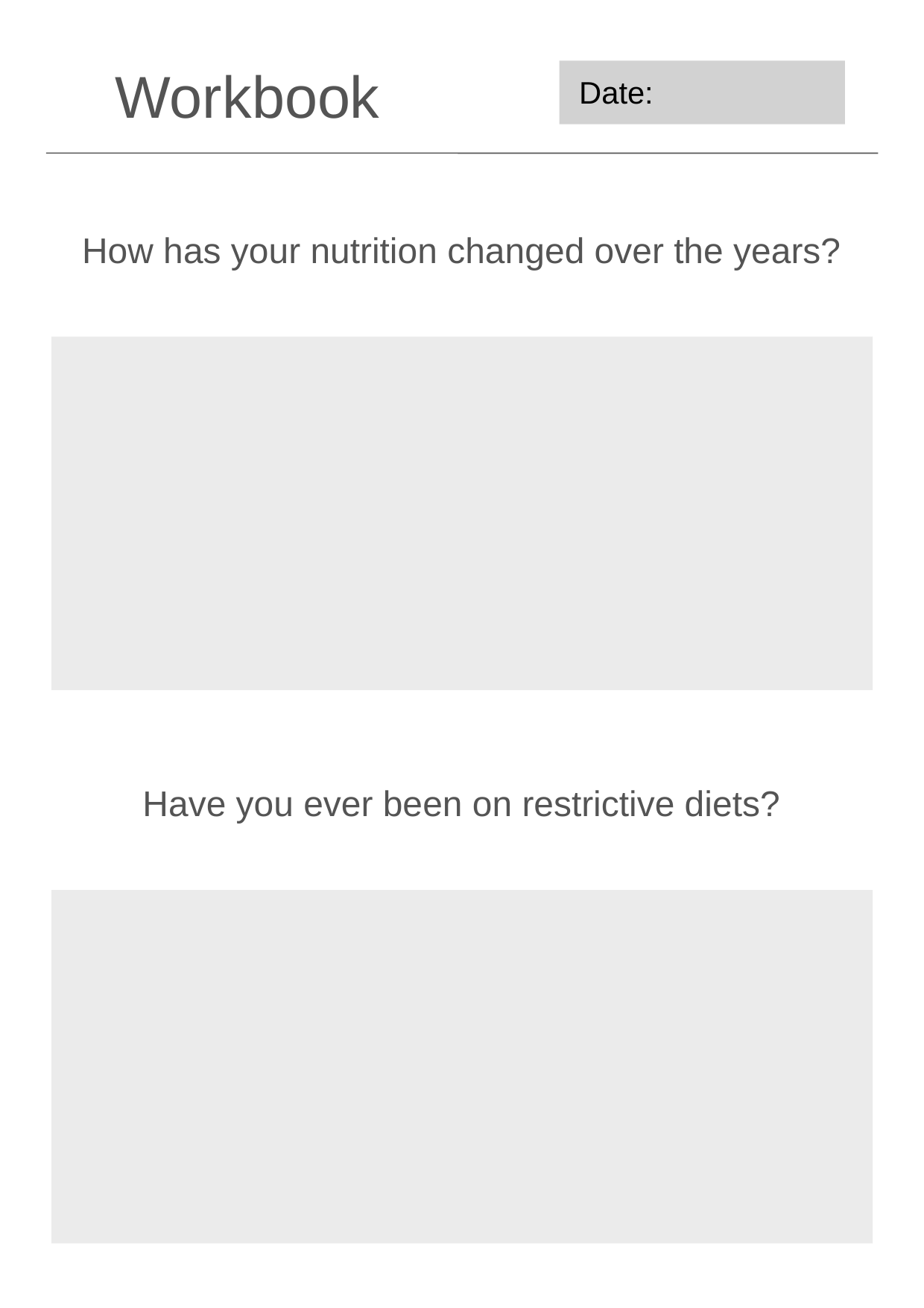

Workbook

Date:

How has your nutrition changed over the years?

Have you ever been on restrictive diets?